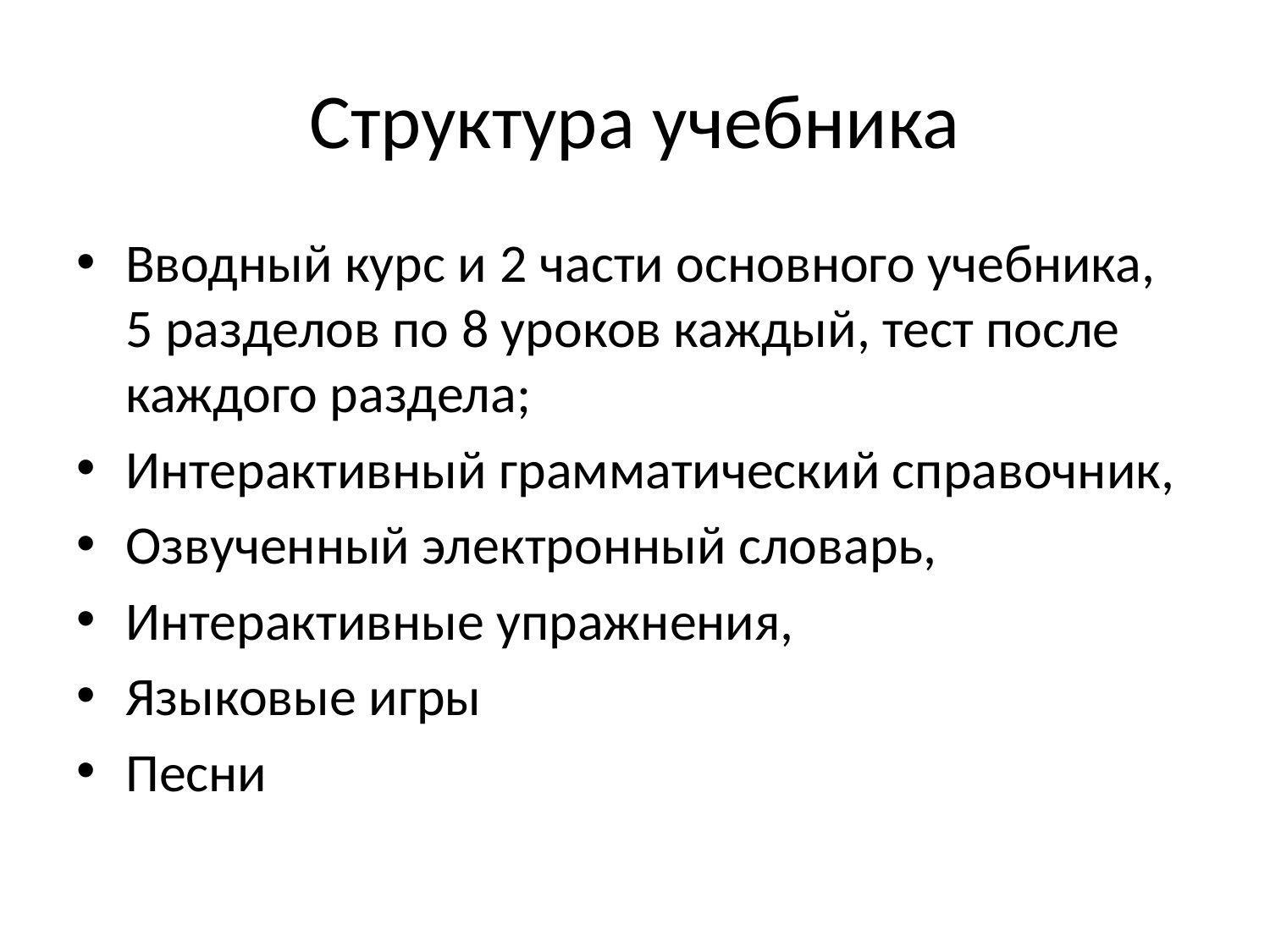

# Структура учебника
Вводный курс и 2 части основного учебника, 5 разделов по 8 уроков каждый, тест после каждого раздела;
Интерактивный грамматический справочник,
Озвученный электронный словарь,
Интерактивные упражнения,
Языковые игры
Песни